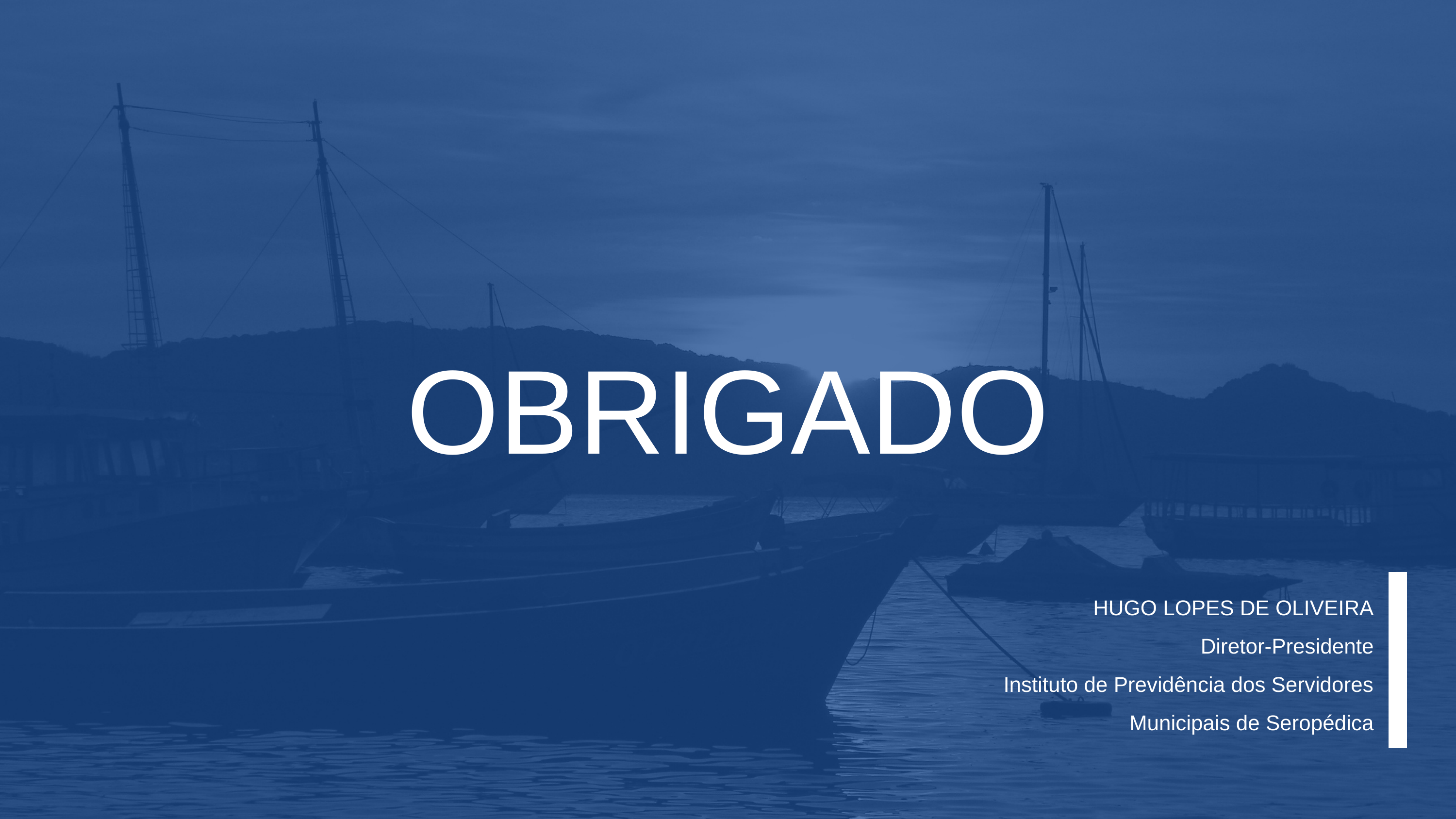

OBRIGADO

HUGO LOPES DE OLIVEIRA
Diretor-Presidente
Instituto de Previdência dos Servidores Municipais de Seropédica